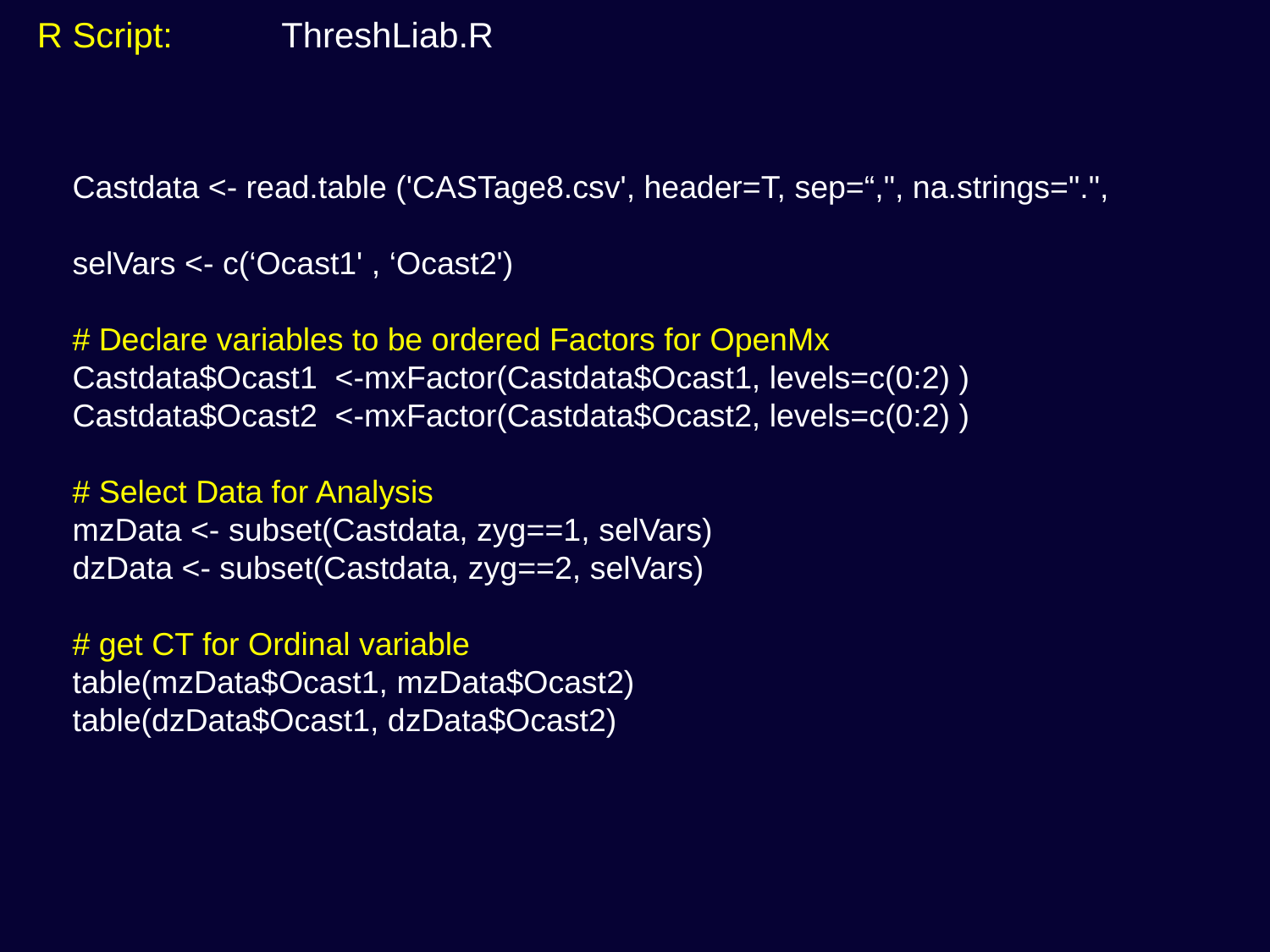

R Script: 	ThreshLiab.R
Castdata <- read.table ('CASTage8.csv', header=T, sep=“,", na.strings=".",

selVars <- c(‘Ocast1' , ‘Ocast2')

# Declare variables to be ordered Factors for OpenMx
Castdata$Ocast1  <-mxFactor(Castdata$Ocast1, levels=c(0:2) )
Castdata$Ocast2  <-mxFactor(Castdata$Ocast2, levels=c(0:2) )

# Select Data for Analysis
mzData <- subset(Castdata, zyg==1, selVars)
dzData <- subset(Castdata, zyg==2, selVars)

# get CT for Ordinal variable
table(mzData$Ocast1, mzData$Ocast2)
table(dzData$Ocast1, dzData$Ocast2)